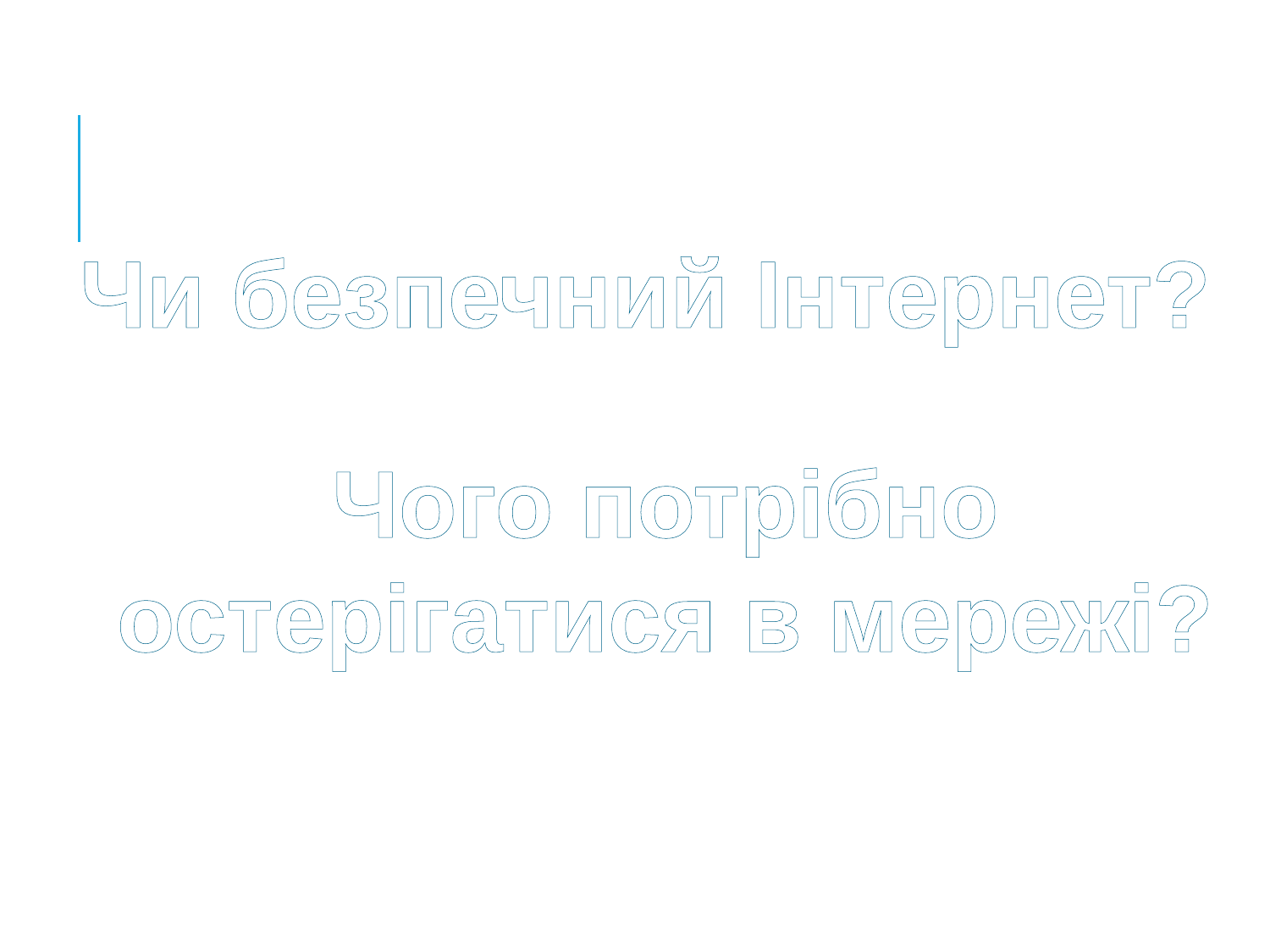

Чи безпечний Інтернет?
Чого потрібно остерігатися в мережі?